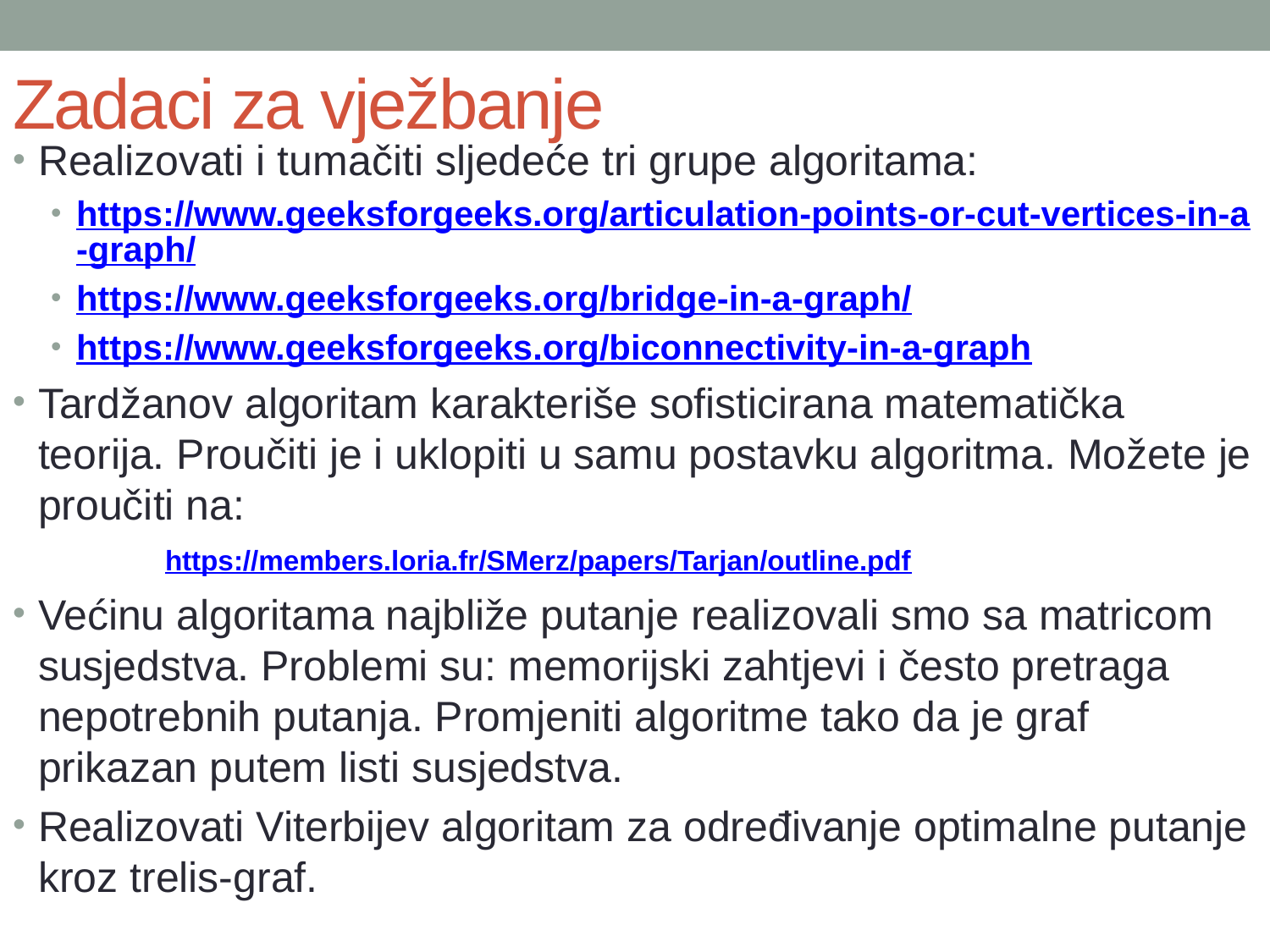

# Zadaci za vježbanje
Realizovati i tumačiti sljedeće tri grupe algoritama:
https://www.geeksforgeeks.org/articulation-points-or-cut-vertices-in-a-graph/
https://www.geeksforgeeks.org/bridge-in-a-graph/
https://www.geeksforgeeks.org/biconnectivity-in-a-graph
Tardžanov algoritam karakteriše sofisticirana matematička teorija. Proučiti je i uklopiti u samu postavku algoritma. Možete je proučiti na:
	https://members.loria.fr/SMerz/papers/Tarjan/outline.pdf
Većinu algoritama najbliže putanje realizovali smo sa matricom susjedstva. Problemi su: memorijski zahtjevi i često pretraga nepotrebnih putanja. Promjeniti algoritme tako da je graf prikazan putem listi susjedstva.
Realizovati Viterbijev algoritam za određivanje optimalne putanje kroz trelis-graf.